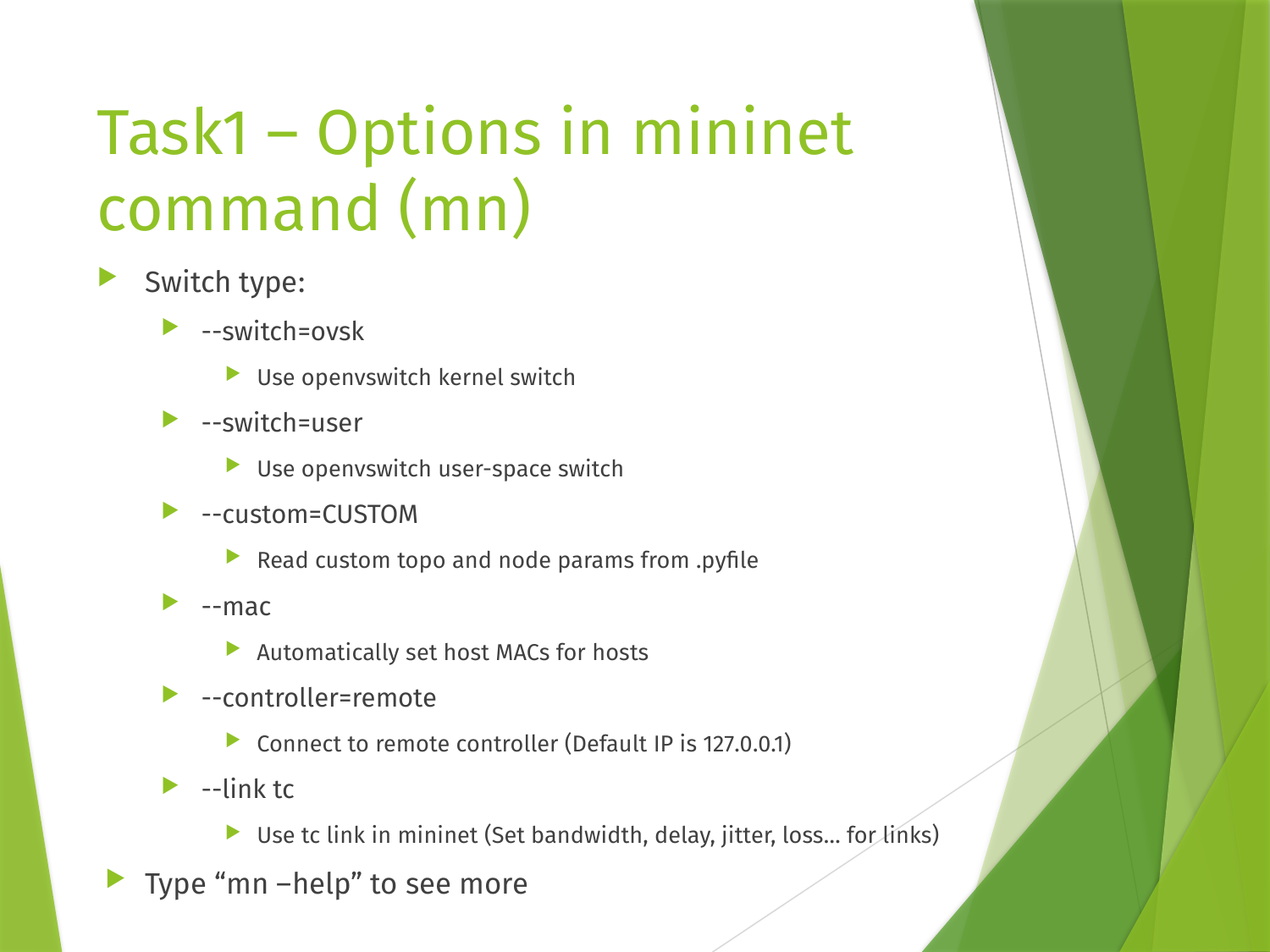

# Task1 – Options in mininet command (mn)
Switch type:
--switch=ovsk
Use openvswitch kernel switch
--switch=user
Use openvswitch user-space switch
--custom=CUSTOM
Read custom topo and node params from .pyfile
--mac
Automatically set host MACs for hosts
--controller=remote
Connect to remote controller (Default IP is 127.0.0.1)
--link tc
Use tc link in mininet (Set bandwidth, delay, jitter, loss… for links)
Type “mn –help” to see more